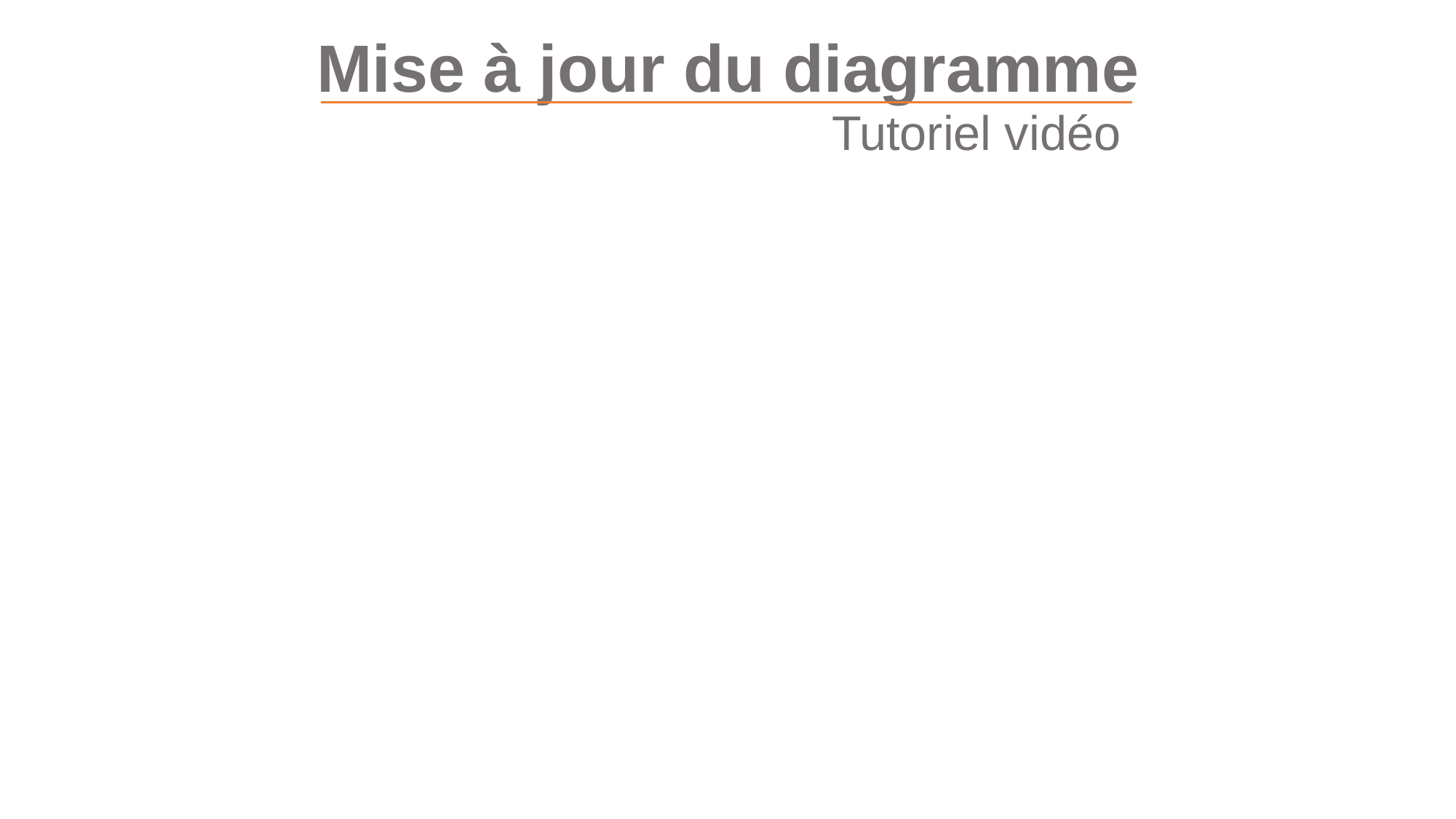

Mise à jour du diagramme
# Tutoriel vidéo